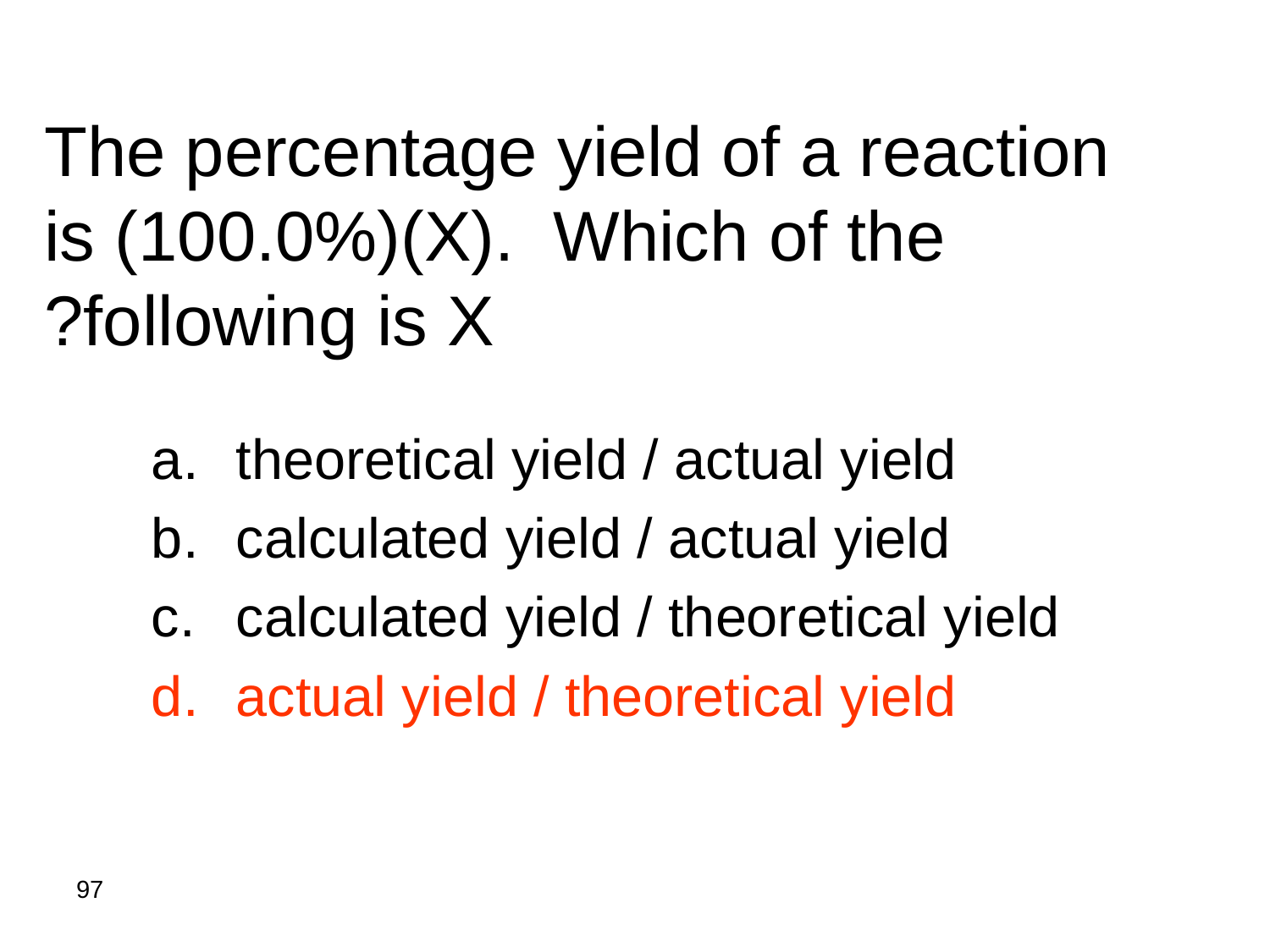

# The percentage yield of a reaction is (100.0%)(X).  Which of the following is X?
theoretical yield / actual yield
calculated yield / actual yield
calculated yield / theoretical yield
actual yield / theoretical yield
97